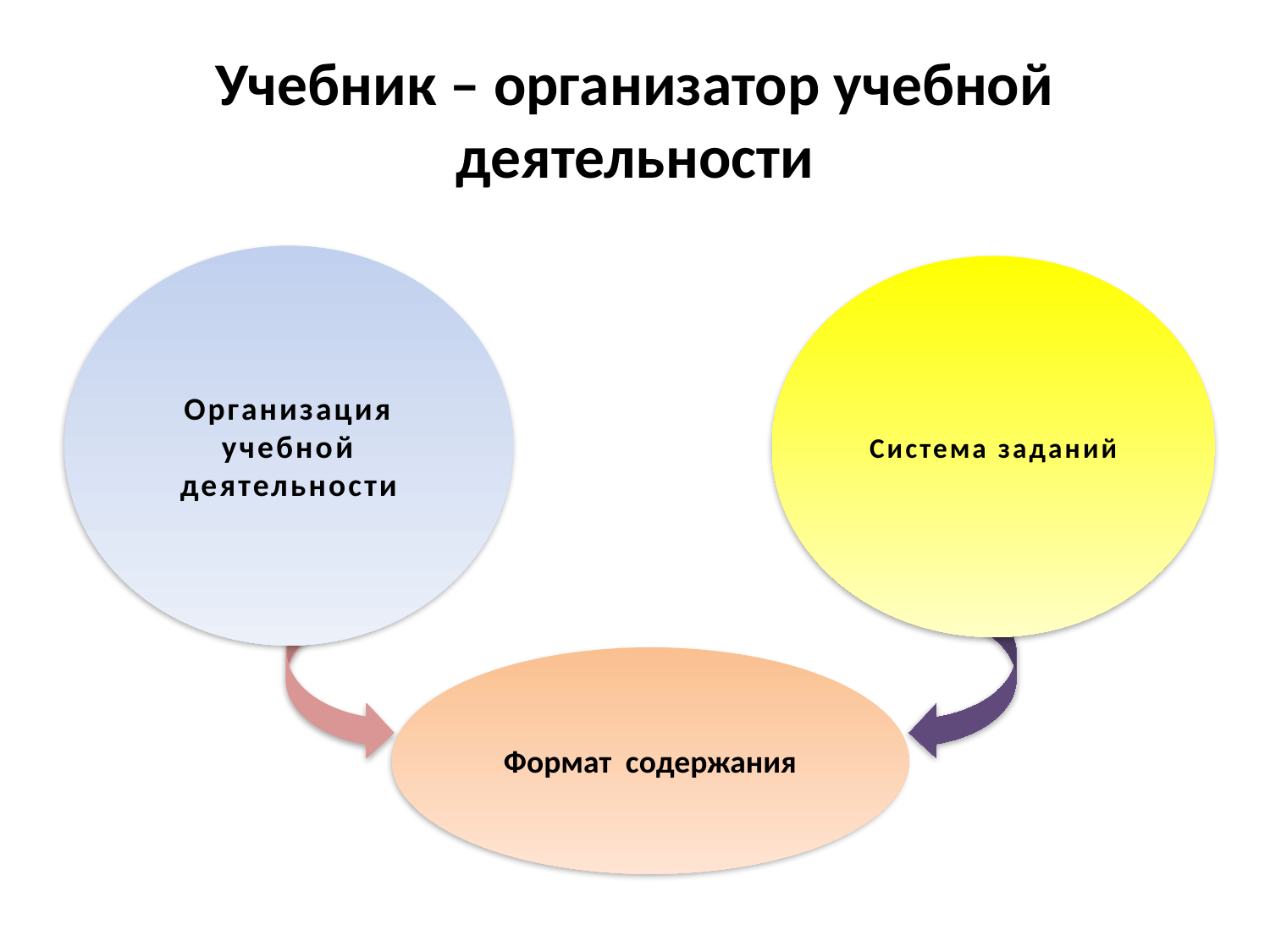

# Учебник – организатор учебной деятельности
Организация учебной деятельности
Система заданий

Формат  содержания